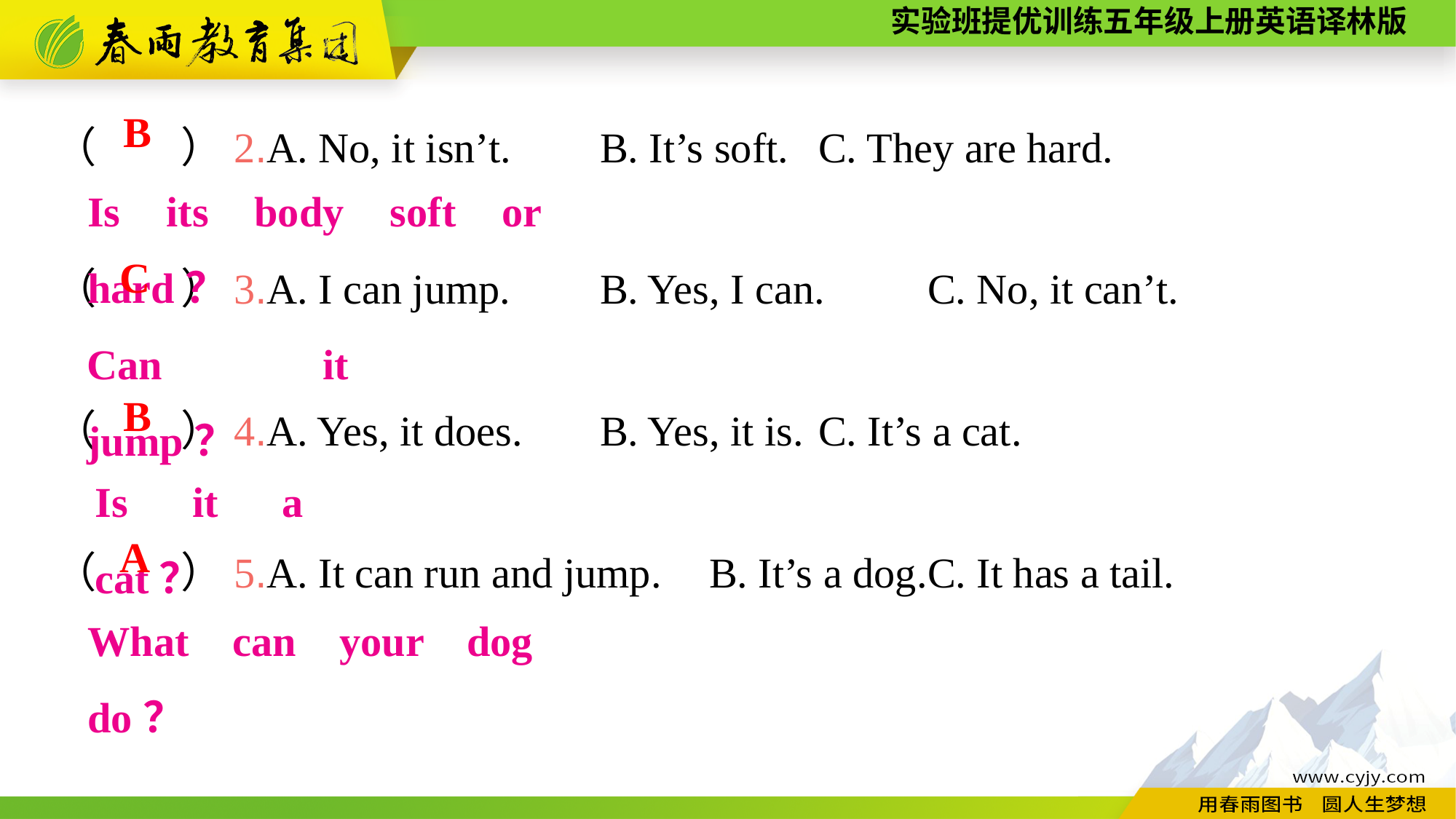

（　　）2.A. No, it isn’t.	B. It’s soft.	C. They are hard.

（　　）3.A. I can jump.	B. Yes, I can.	C. No, it can’t.

（　　）4.A. Yes, it does.	B. Yes, it is.	C. It’s a cat.

（　　）5.A. It can run and jump.	B. It’s a dog.	C. It has a tail.
B
Is its body soft or hard？
C
Can it jump？
B
Is it a cat？
A
What can your dog do？